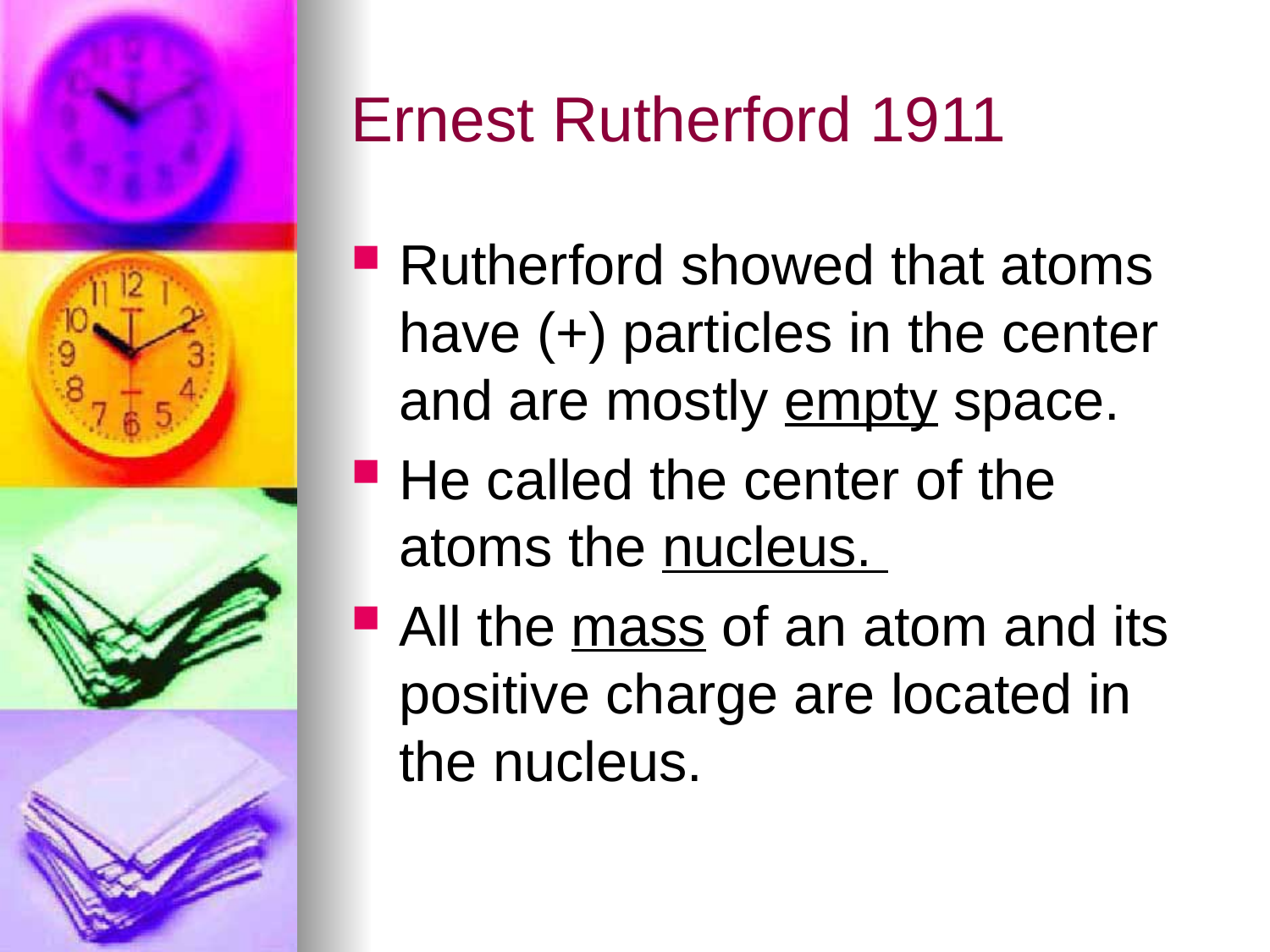

# Ernest Rutherford 1911
Rutherford showed that atoms have (+) particles in the center and are mostly empty space.
He called the center of the atoms the nucleus.
All the mass of an atom and its positive charge are located in the nucleus.